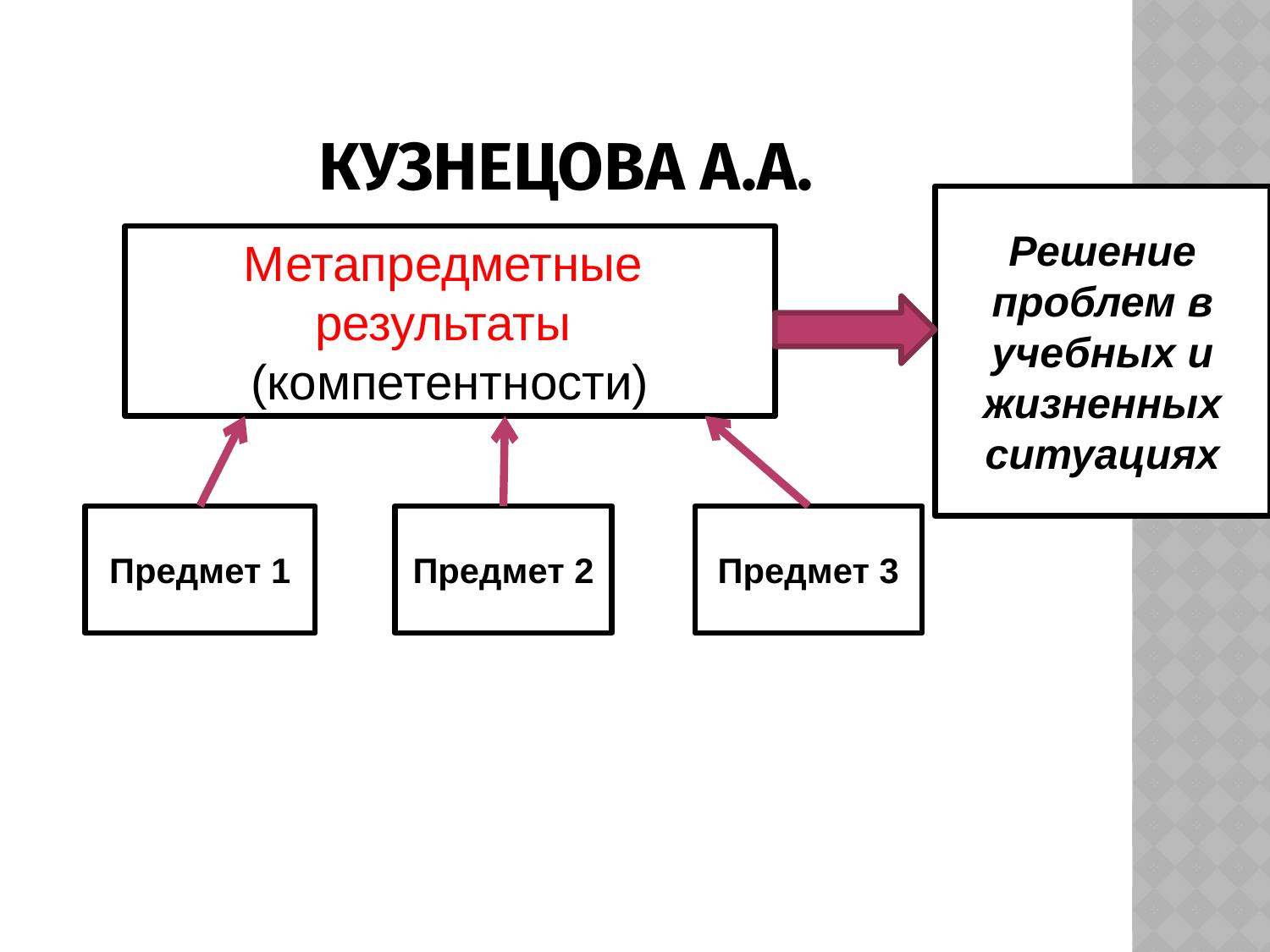

# Кузнецова А.А.
Решение проблем в учебных и жизненных ситуациях
Метапредметные
результаты
(компетентности)

Предмет 1
Предмет 2
Предмет 3